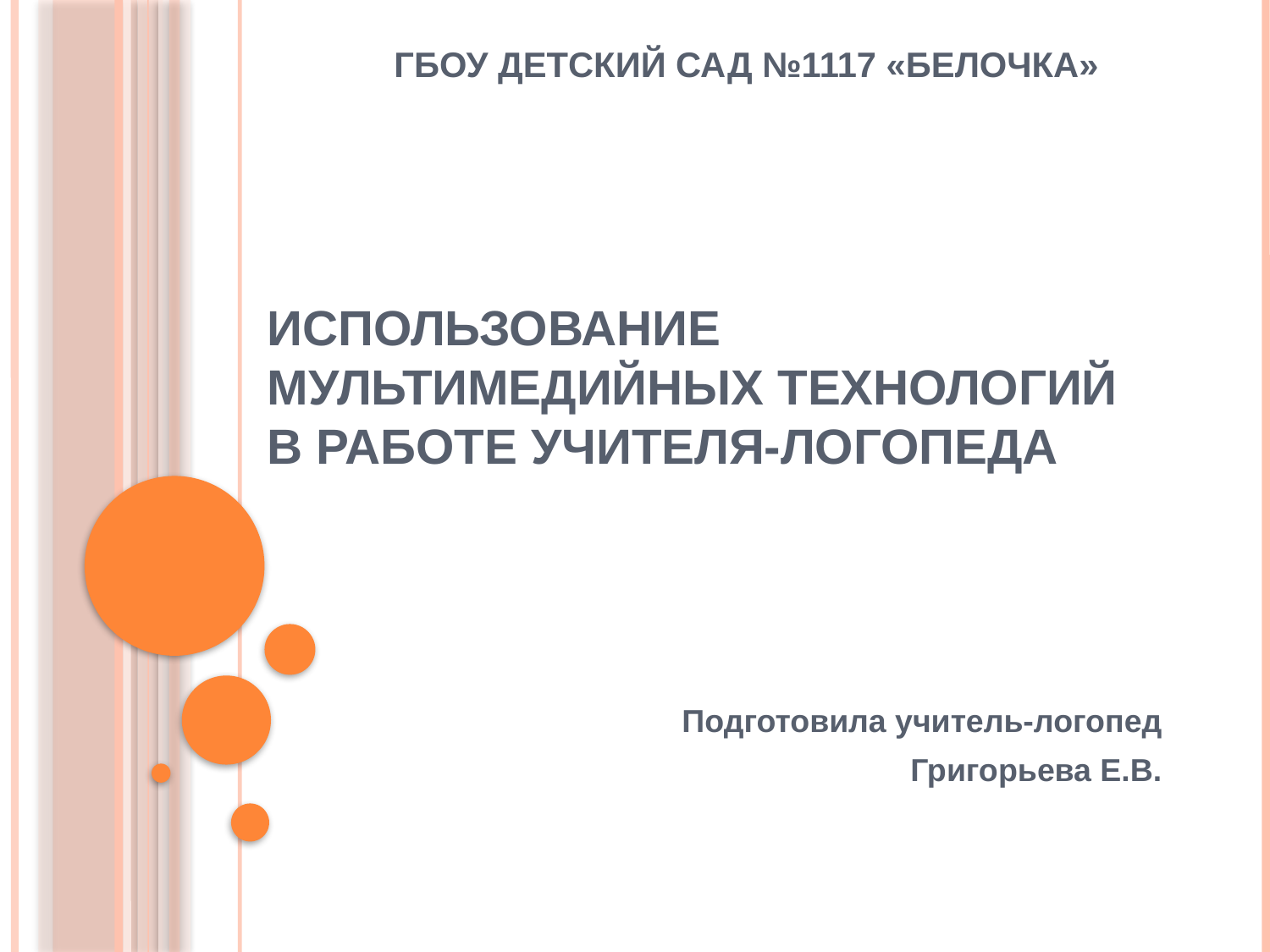

# ГБОУ детский сад №1117 «Белочка» Использование мультимедийных технологий в работе учителя-логопеда
Подготовила учитель-логопед
Григорьева Е.В.